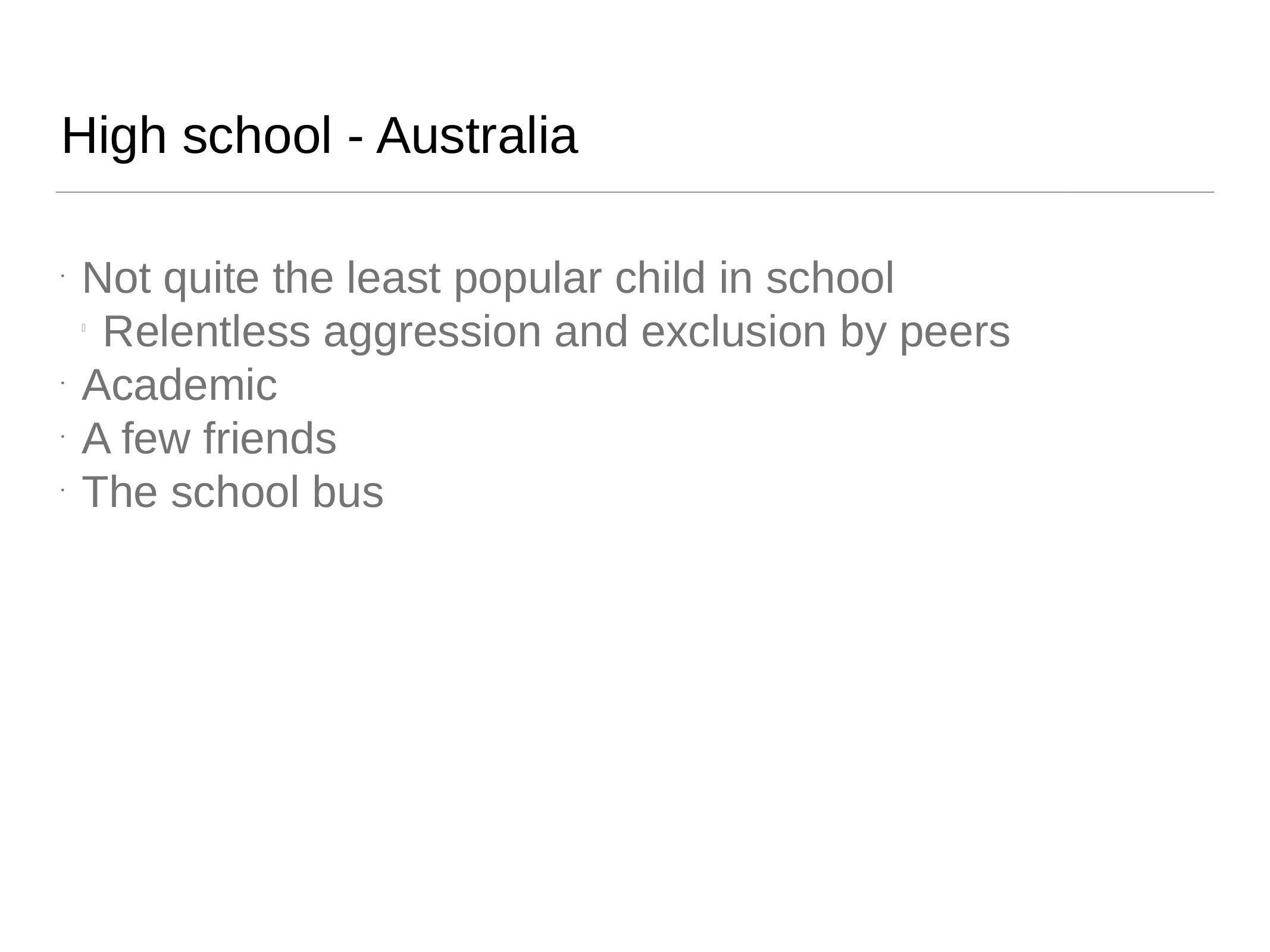

High school - Australia

Not quite the least popular child in school
Relentless aggression and exclusion by peers
Academic
A few friends
The school bus